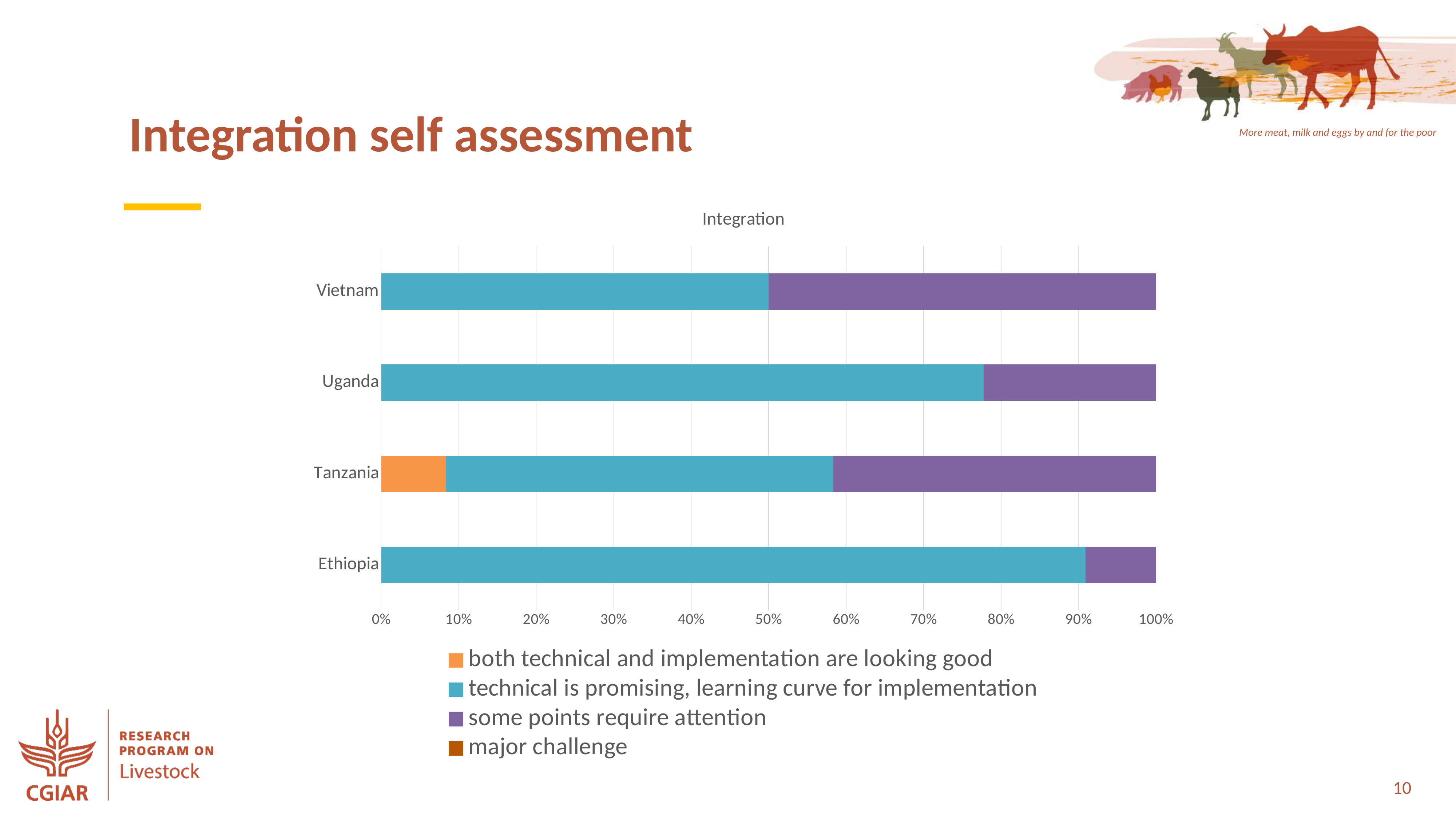

Integration self assessment

### Chart: Integration

| Category | both technical and implementation are looking good | technical is promising, learning curve for implementation | some points require attention | major challenge |
|---|---|---|---|---|
| Ethiopia | 0.0 | 0.9090909090909091 | 0.09090909090909091 | 0.0 |
| Tanzania | 0.08333333333333333 | 0.5 | 0.4166666666666667 | 0.0 |
| Uganda | 0.0 | 0.7777777777777778 | 0.2222222222222222 | 0.0 |
| Vietnam | 0.0 | 0.5 | 0.5 | 0.0 |